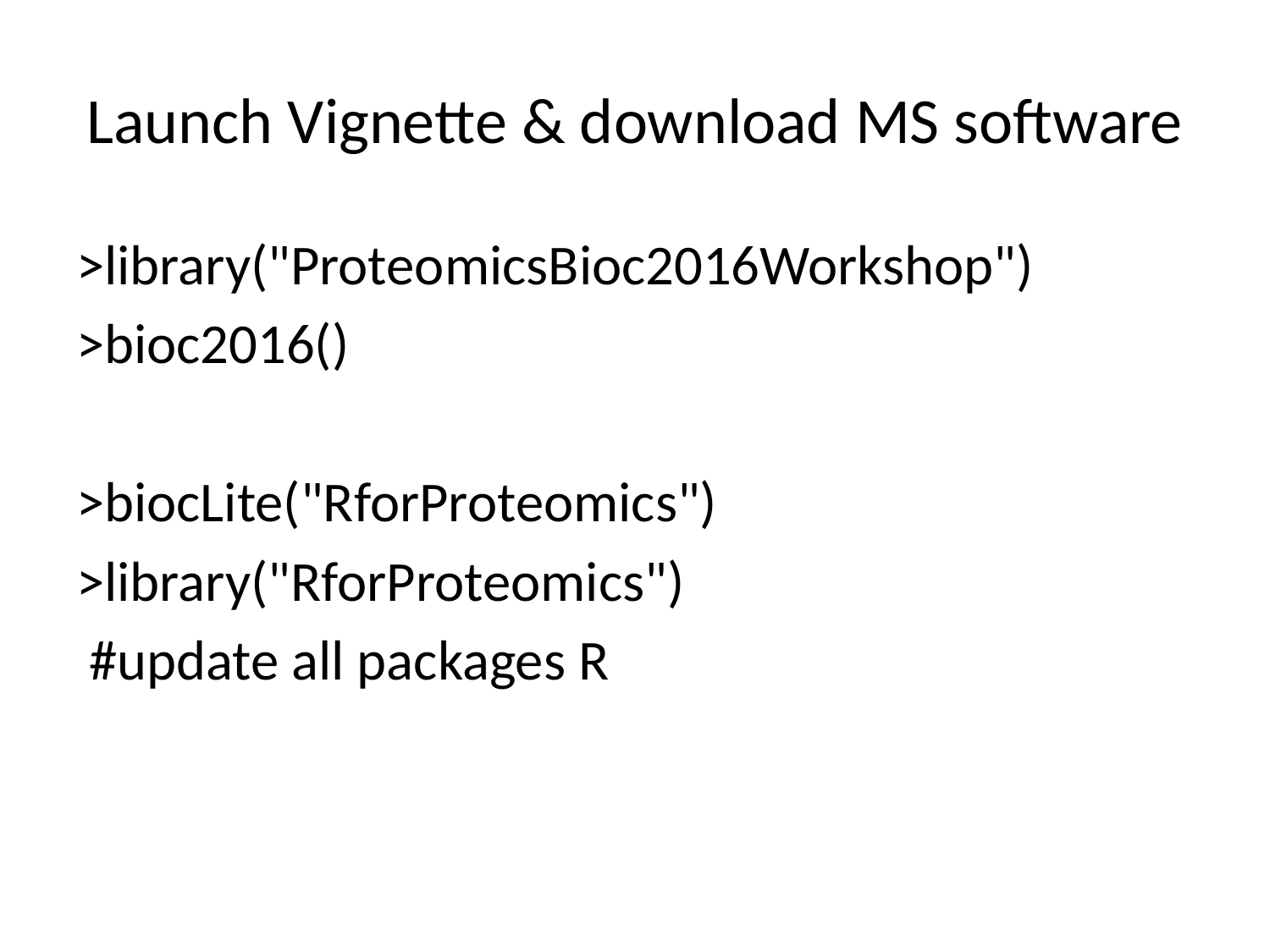

# Launch Vignette & download MS software
>library("ProteomicsBioc2016Workshop")
>bioc2016()

>biocLite("RforProteomics")
>library("RforProteomics")
 #update all packages R